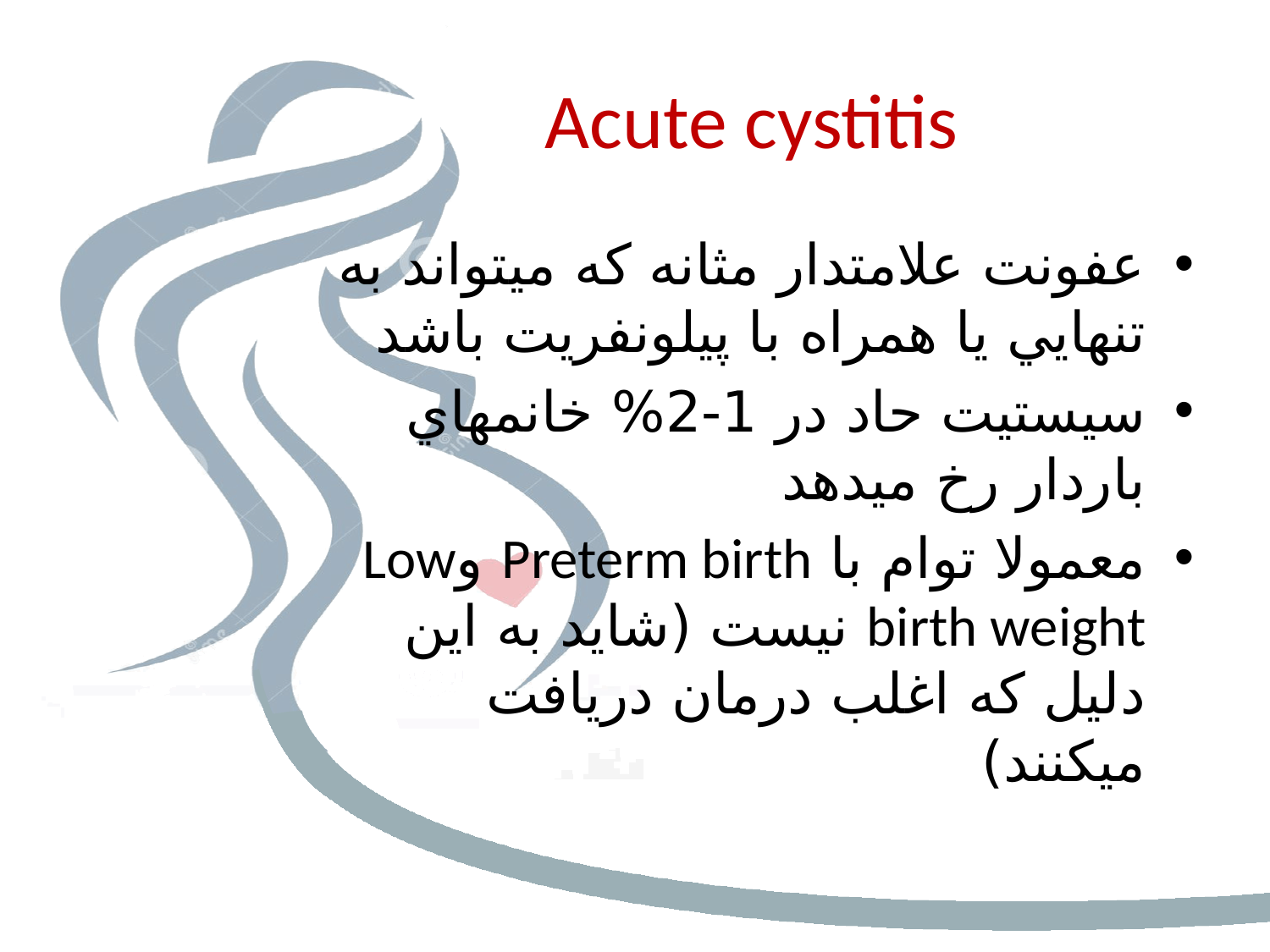

# Acute cystitis
عفونت علامتدار مثانه كه ميتواند به تنهايي يا همراه با پيلونفريت باشد
سيستيت حاد در 1-2% خانمهاي باردار رخ ميدهد
معمولا توام با Preterm birth وLow birth weight نيست (شايد به اين دليل كه اغلب درمان دريافت ميكنند)